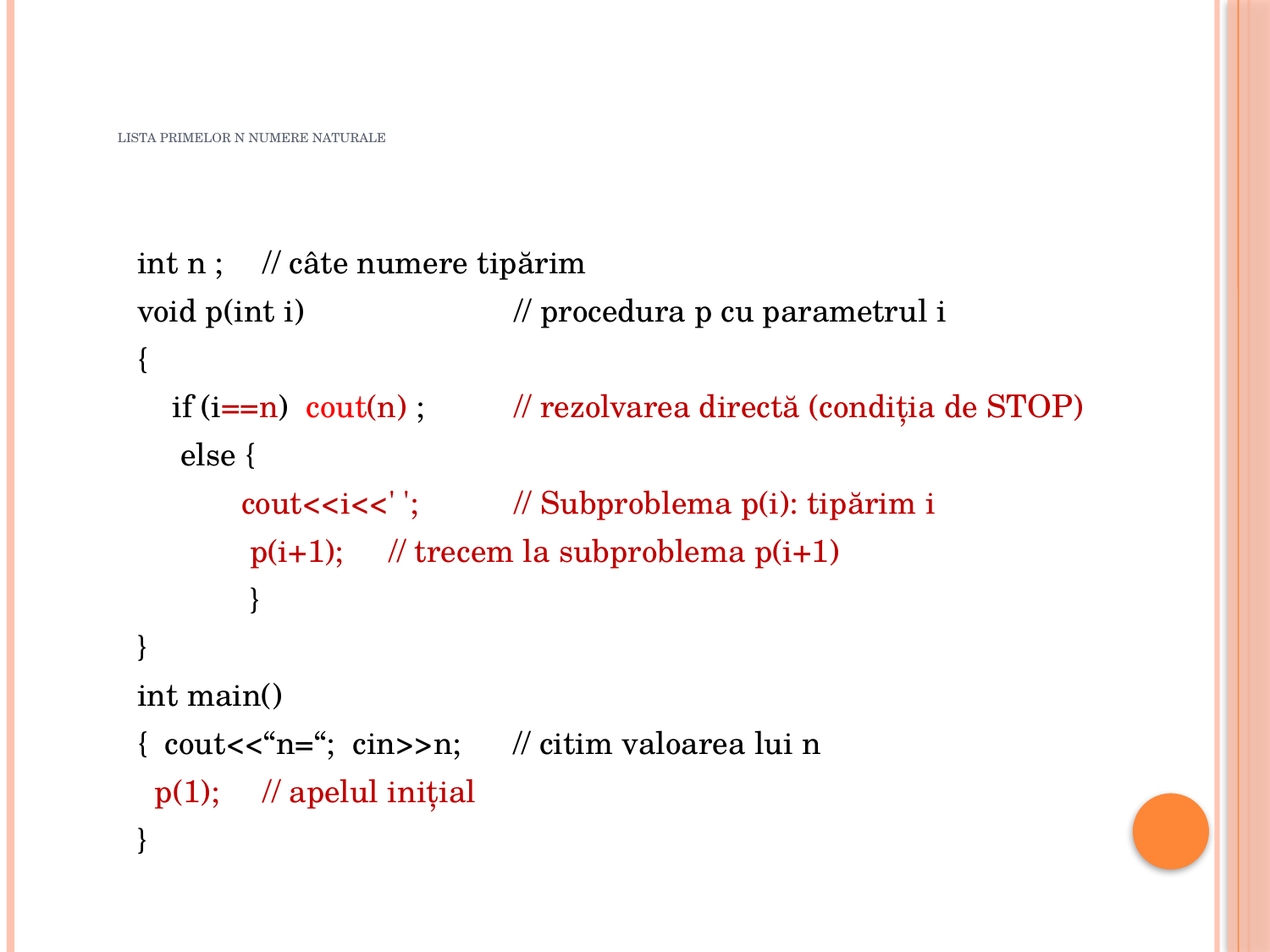

# Lista primelor n numere naturale
int n ;			// câte numere tipărim
void p(int i)	      	// procedura p cu parametrul i
{
    if (i==n)  cout(n) ;         	// rezolvarea directă (condiţia de STOP)
     else {
            cout<<i<<' ';	// Subproblema p(i): tipărim i
             p(i+1);		// trecem la subproblema p(i+1)
             }
}
int main()
{  cout<<“n=“;  cin>>n;      // citim valoarea lui n
  p(1);			// apelul iniţial
}